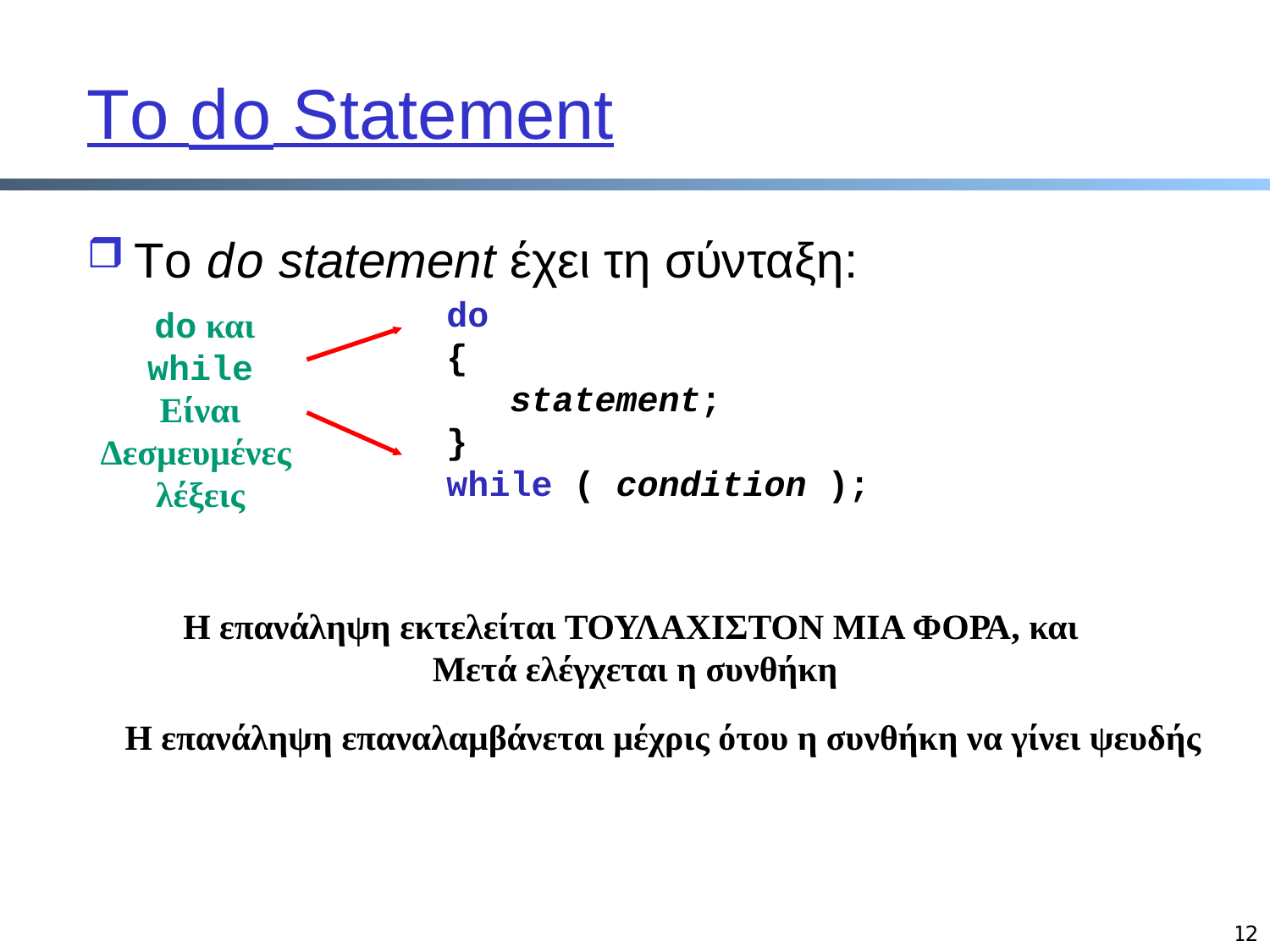

# Tο do Statement
Tο do statement έχει τη σύνταξη:
do
{
   statement;
}
while ( condition );
 do και
while
Είναι
Δεσμευμένες
λέξεις

Η επανάληψη εκτελείται ΤΟΥΛΑΧΙΣΤΟΝ ΜΙΑ ΦΟΡΑ, και
Μετά ελέγχεται η συνθήκη
Η επανάληψη επαναλαμβάνεται μέχρις ότου η συνθήκη να γίνει ψευδής
12